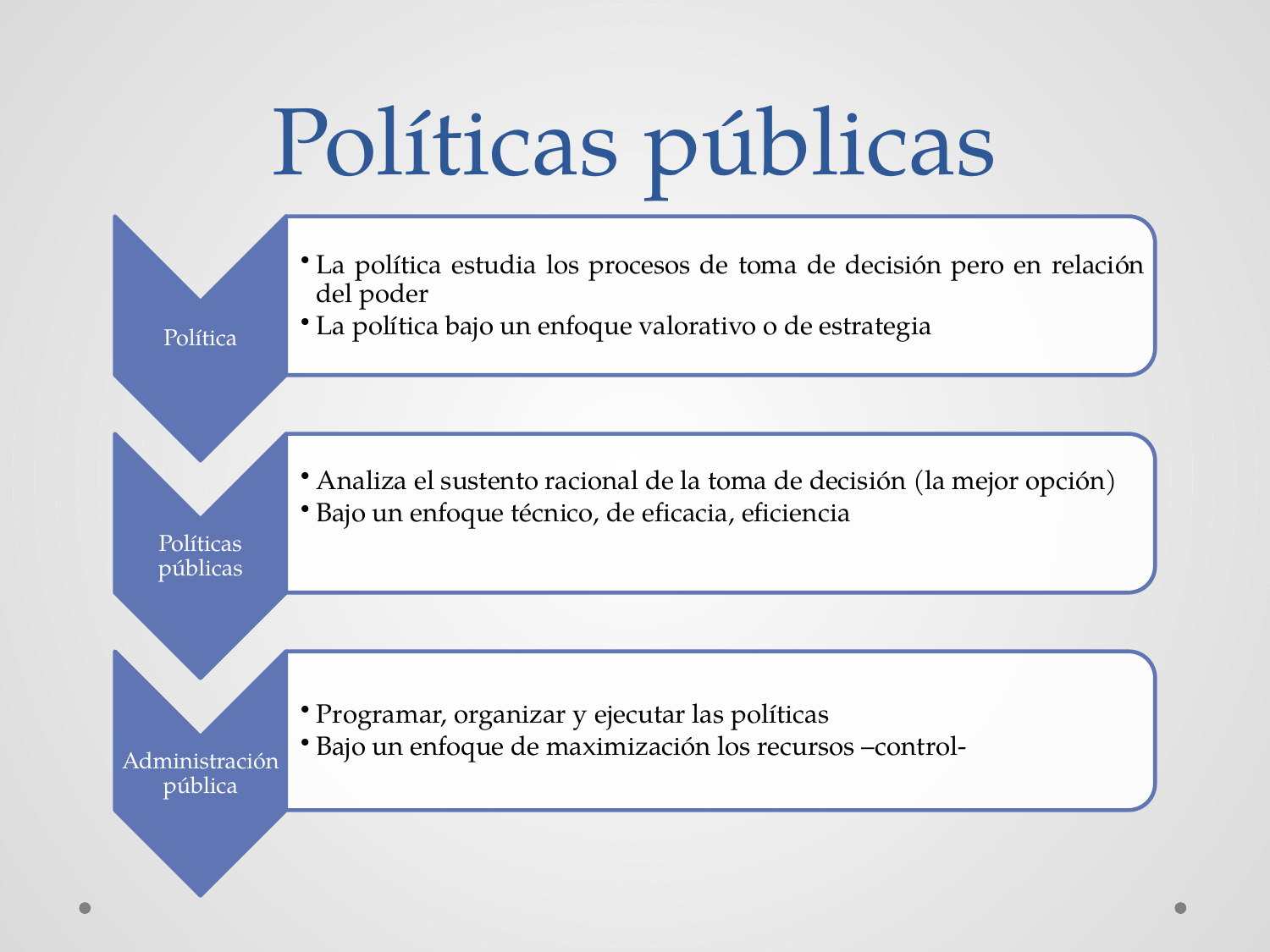

# Políticas públicas
Política
La política estudia los procesos de toma de decisión pero en relación del poder
La política bajo un enfoque valorativo o de estrategia
Políticas públicas
Analiza el sustento racional de la toma de decisión (la mejor opción)
Bajo un enfoque técnico, de eficacia, eficiencia

Administración pública
Programar, organizar y ejecutar las políticas
Bajo un enfoque de maximización los recursos –control-